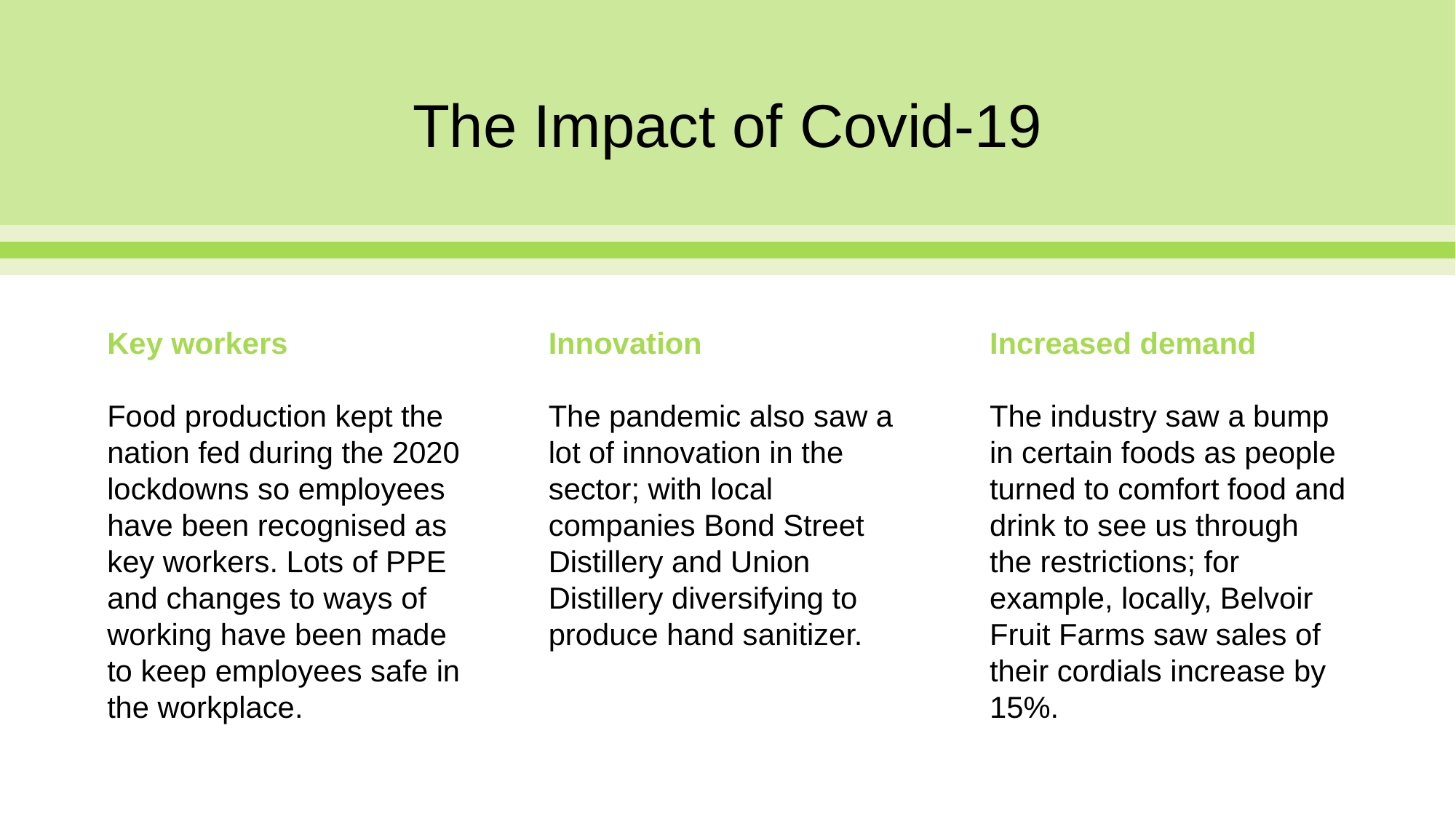

The Impact of Covid-19

Key workers

Food production kept the nation fed during the 2020 lockdowns so employees have been recognised as key workers. Lots of PPE and changes to ways of working have been made to keep employees safe in the workplace.
Innovation

The pandemic also saw a lot of innovation in the sector; with local companies Bond Street Distillery and Union Distillery diversifying to produce hand sanitizer.
Increased demand

The industry saw a bump in certain foods as people turned to comfort food and drink to see us through the restrictions; for example, locally, Belvoir Fruit Farms saw sales of their cordials increase by 15%.